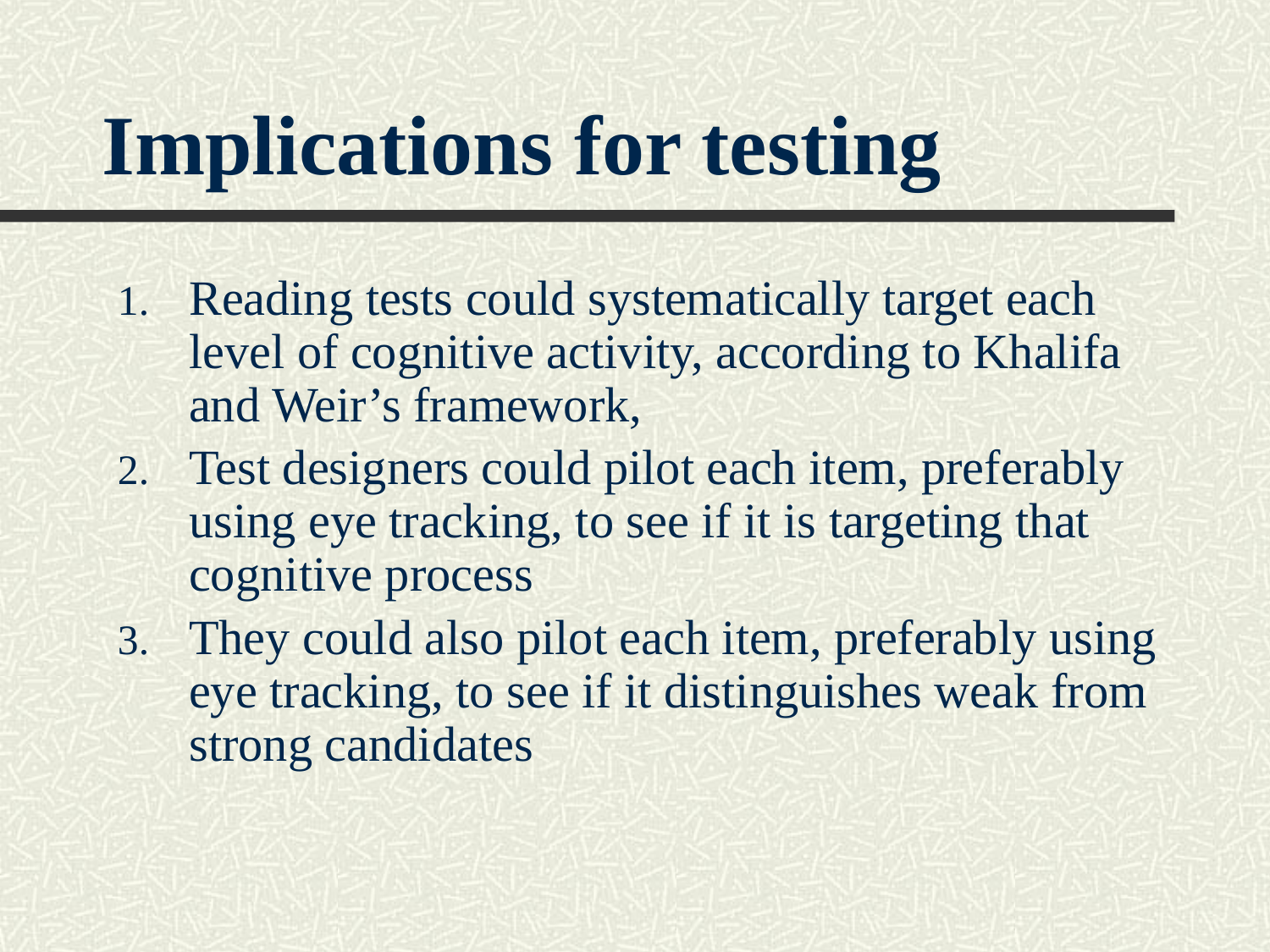

# Implications for testing
Reading tests could systematically target each level of cognitive activity, according to Khalifa and Weir’s framework,
Test designers could pilot each item, preferably using eye tracking, to see if it is targeting that cognitive process
They could also pilot each item, preferably using eye tracking, to see if it distinguishes weak from strong candidates